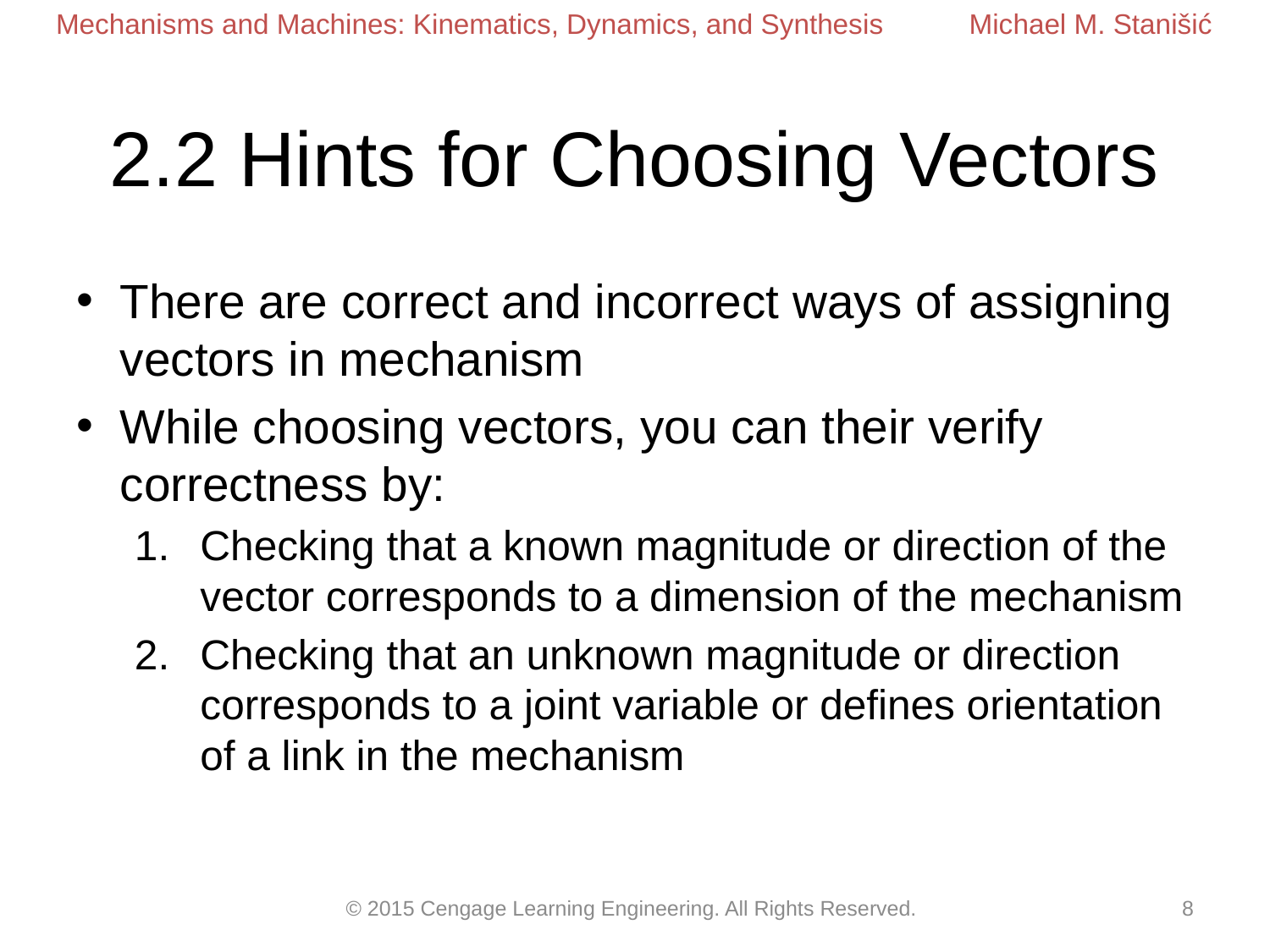

# 2.2 Hints for Choosing Vectors
There are correct and incorrect ways of assigning vectors in mechanism
While choosing vectors, you can their verify correctness by:
Checking that a known magnitude or direction of the vector corresponds to a dimension of the mechanism
Checking that an unknown magnitude or direction corresponds to a joint variable or defines orientation of a link in the mechanism
© 2015 Cengage Learning Engineering. All Rights Reserved.
8